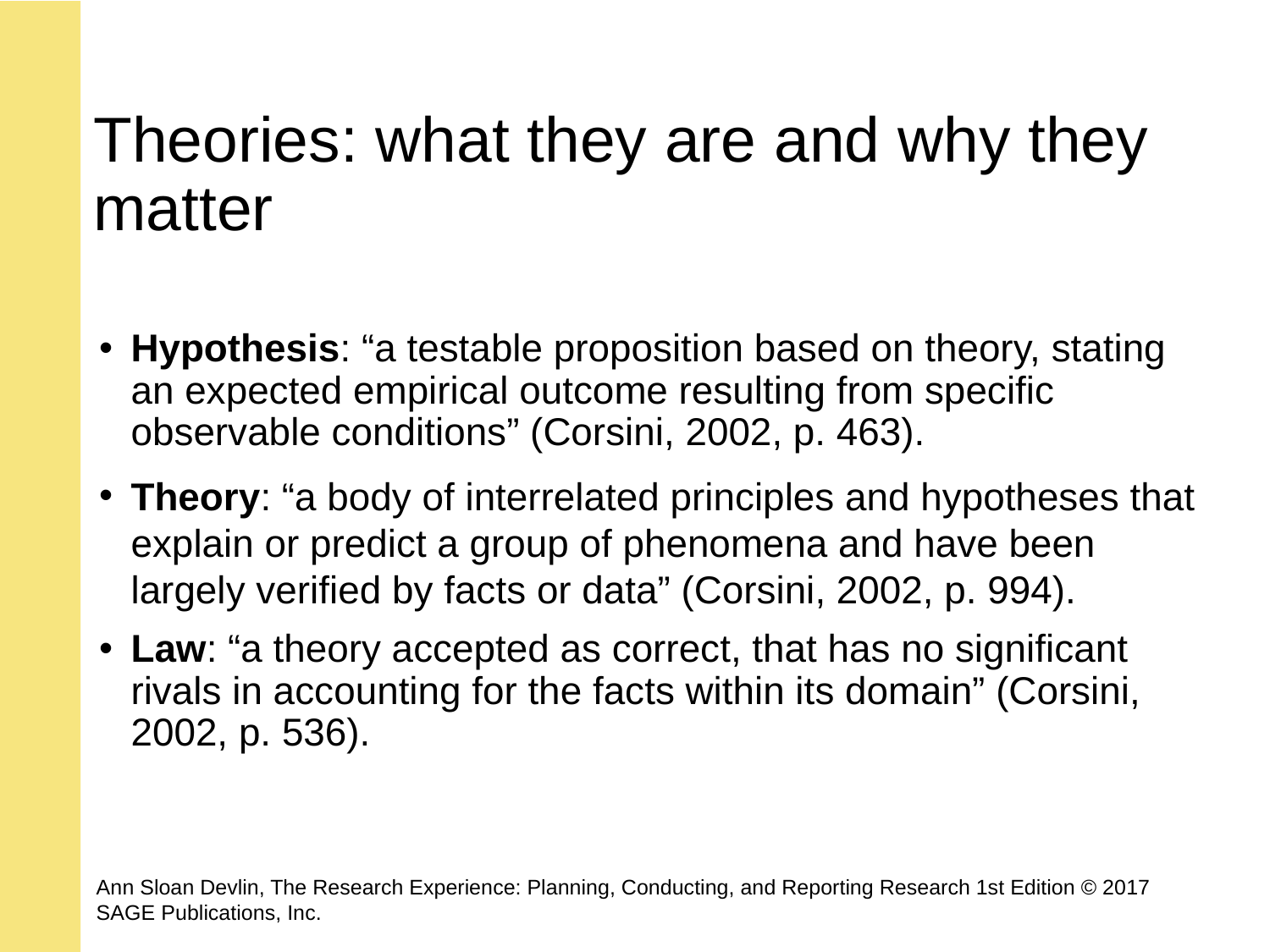

# Theories: what they are and why they matter
Hypothesis: “a testable proposition based on theory, stating an expected empirical outcome resulting from specific observable conditions” (Corsini, 2002, p. 463).
Theory: “a body of interrelated principles and hypotheses that explain or predict a group of phenomena and have been largely verified by facts or data” (Corsini, 2002, p. 994).
Law: “a theory accepted as correct, that has no significant rivals in accounting for the facts within its domain” (Corsini, 2002, p. 536).